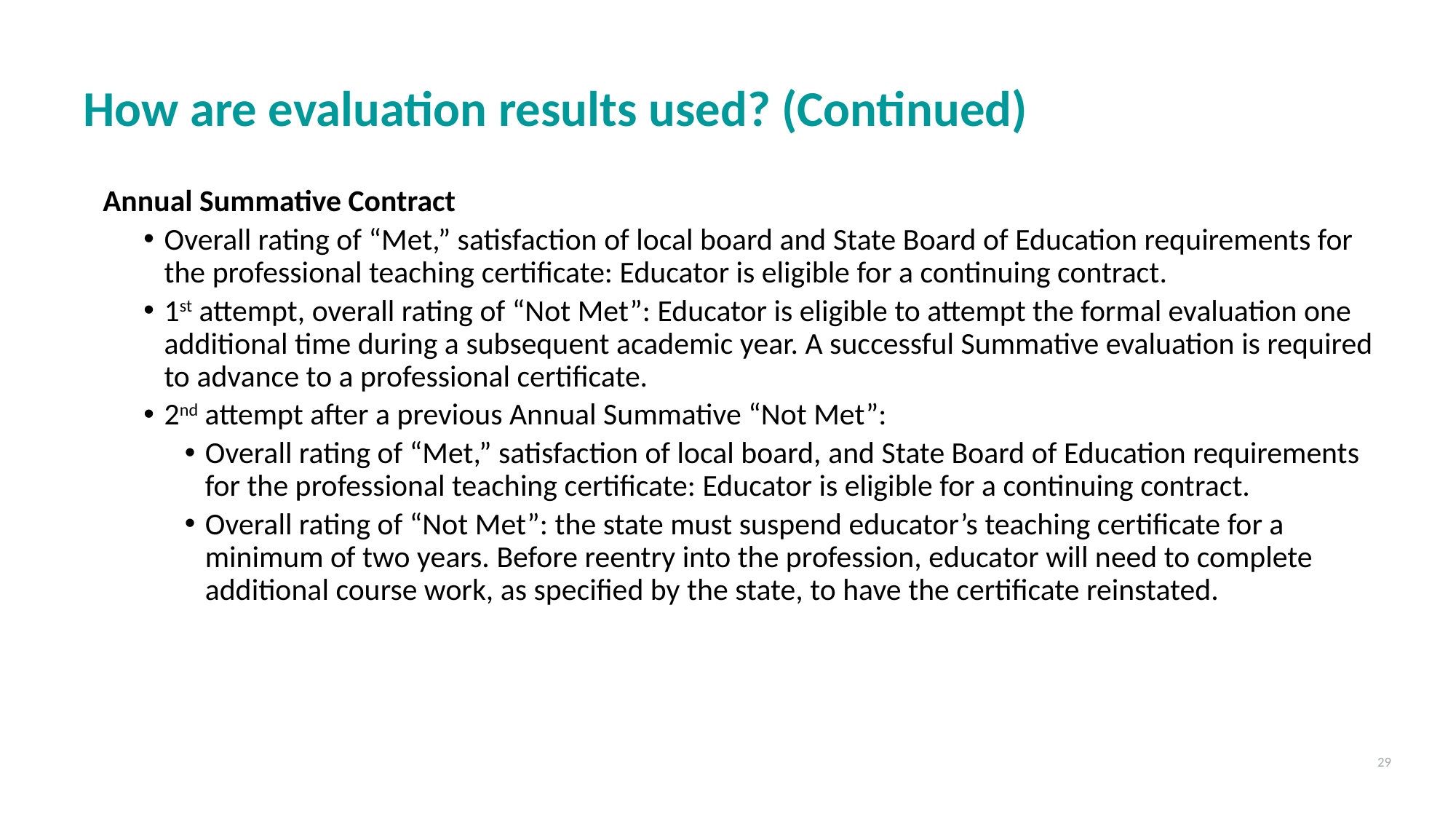

# How are evaluation results used? (Continued)
Annual Summative Contract
Overall rating of “Met,” satisfaction of local board and State Board of Education requirements for the professional teaching certificate: Educator is eligible for a continuing contract.
1st attempt, overall rating of “Not Met”: Educator is eligible to attempt the formal evaluation one additional time during a subsequent academic year. A successful Summative evaluation is required to advance to a professional certificate.
2nd attempt after a previous Annual Summative “Not Met”:
Overall rating of “Met,” satisfaction of local board, and State Board of Education requirements for the professional teaching certificate: Educator is eligible for a continuing contract.
Overall rating of “Not Met”: the state must suspend educator’s teaching certificate for a minimum of two years. Before reentry into the profession, educator will need to complete additional course work, as specified by the state, to have the certificate reinstated.
29